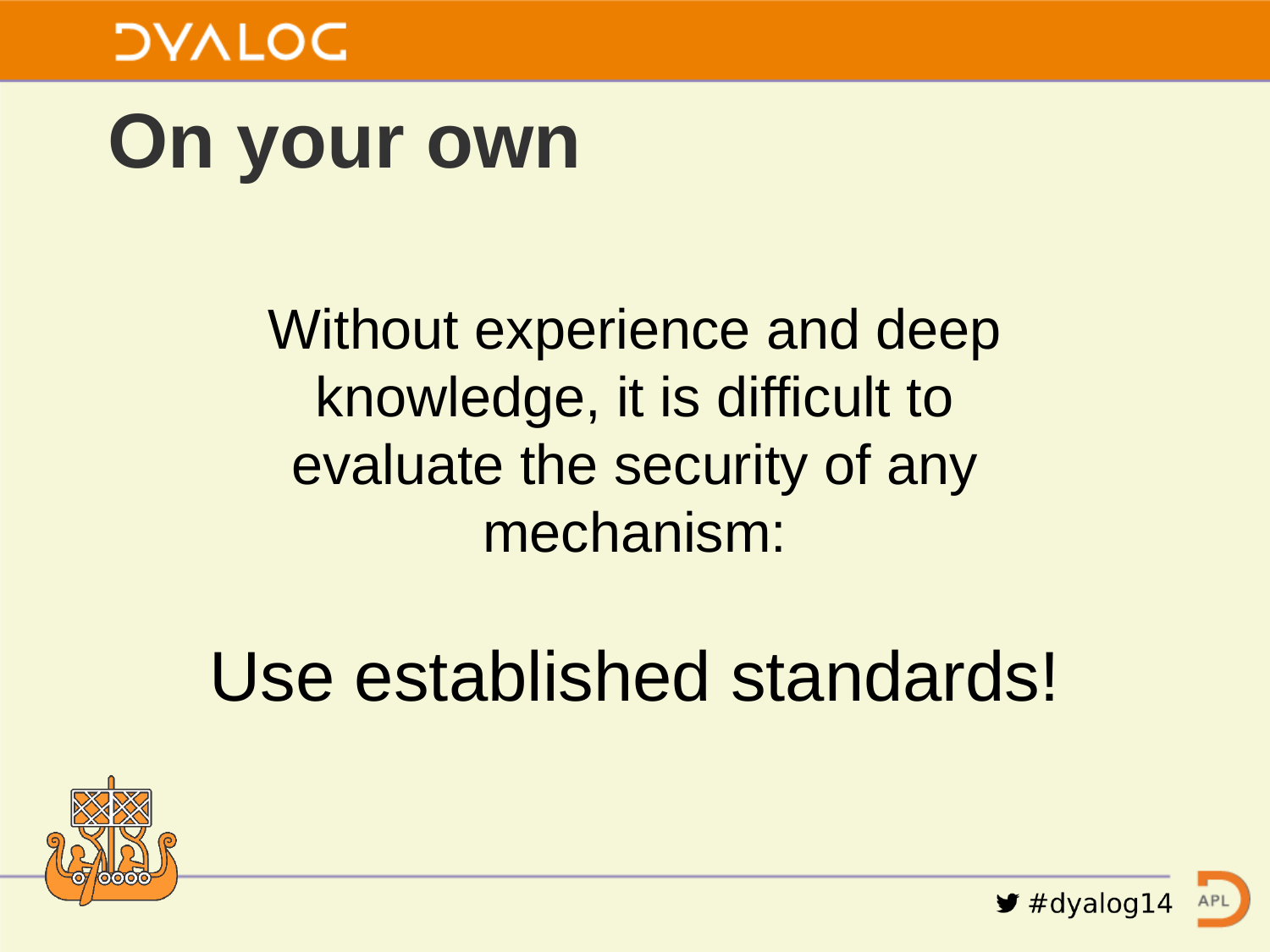

# On your own
Without experience and deep knowledge, it is difficult to evaluate the security of any mechanism:
Use established standards!